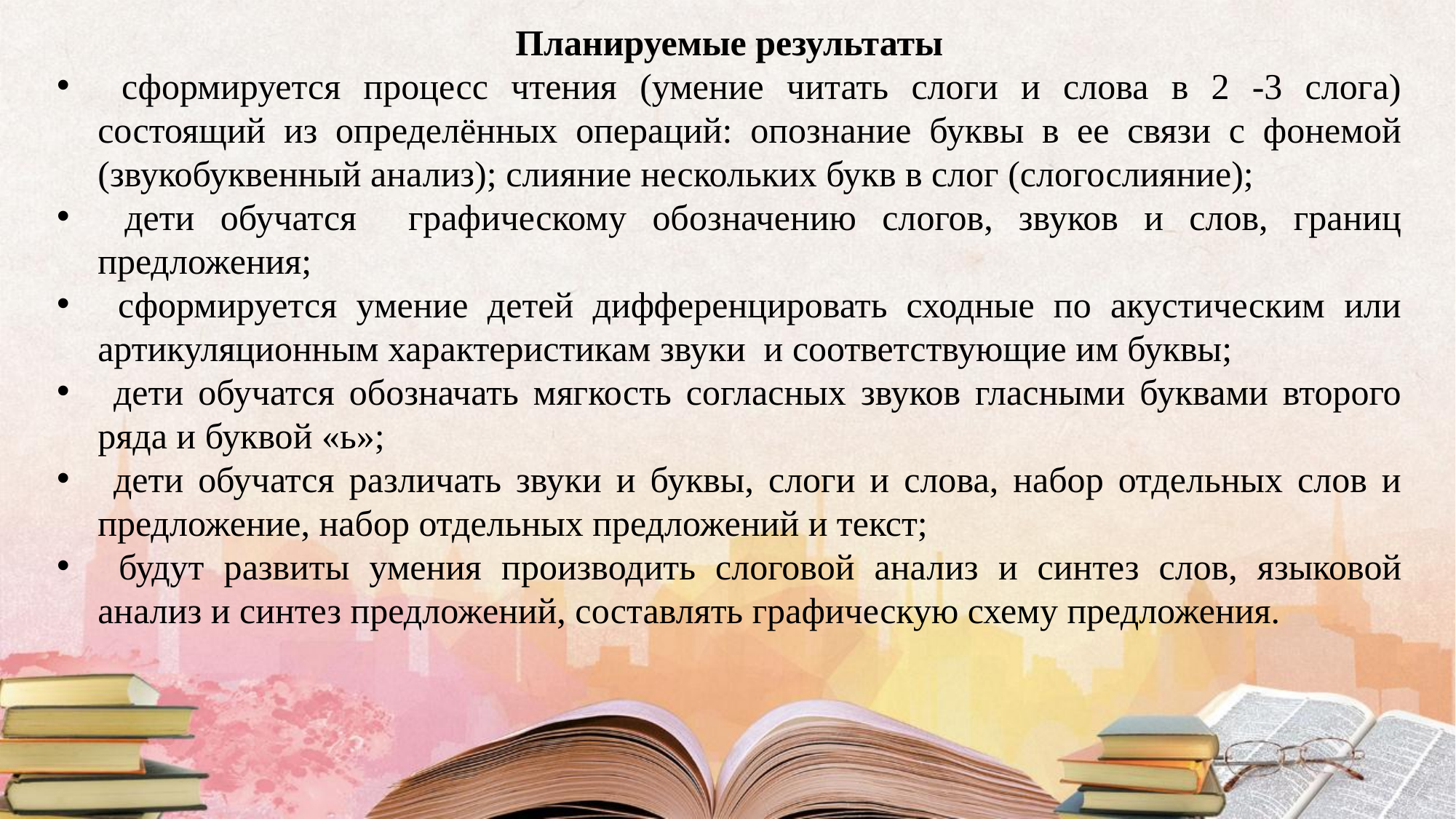

Планируемые результаты
 сформируется процесс чтения (умение читать слоги и слова в 2 -3 слога) состоящий из определённых операций: опознание буквы в ее связи с фонемой (звукобуквенный анализ); слияние нескольких букв в слог (слогослияние);
 дети обучатся  графическому обозначению слогов, звуков и слов, границ предложения;
 сформируется умение детей дифференцировать сходные по акустическим или артикуляционным характеристикам звуки  и соответствующие им буквы;
 дети обучатся обозначать мягкость согласных звуков гласными буквами второго ряда и буквой «ь»;
 дети обучатся различать звуки и буквы, слоги и слова, набор отдельных слов и предложение, набор отдельных предложений и текст;
 будут развиты умения производить слоговой анализ и синтез слов, языковой анализ и синтез предложений, составлять графическую схему предложения.